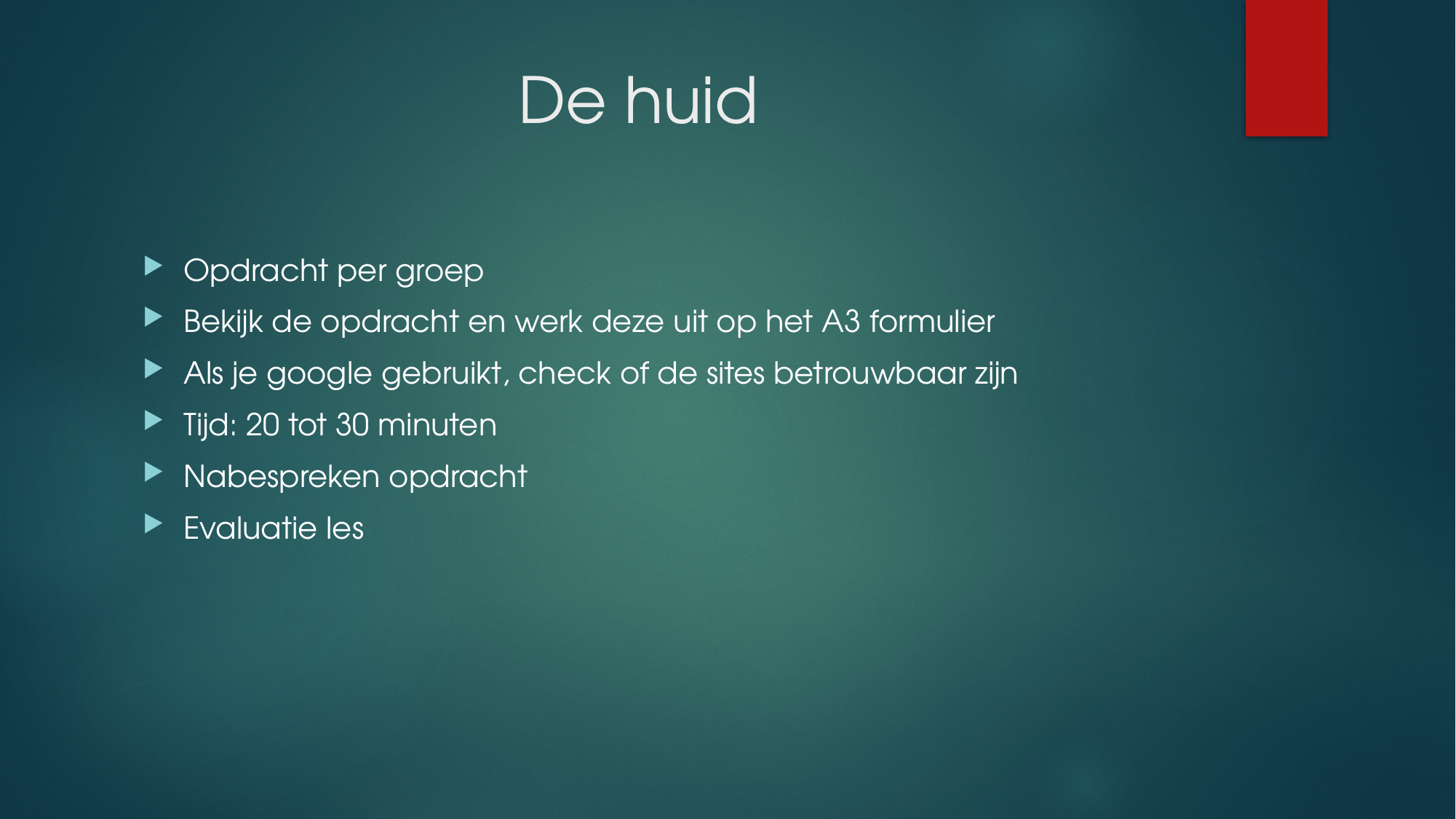

# De huid
Opdracht per groep
Bekijk de opdracht en werk deze uit op het A3 formulier
Als je google gebruikt, check of de sites betrouwbaar zijn
Tijd: 20 tot 30 minuten
Nabespreken opdracht
Evaluatie les